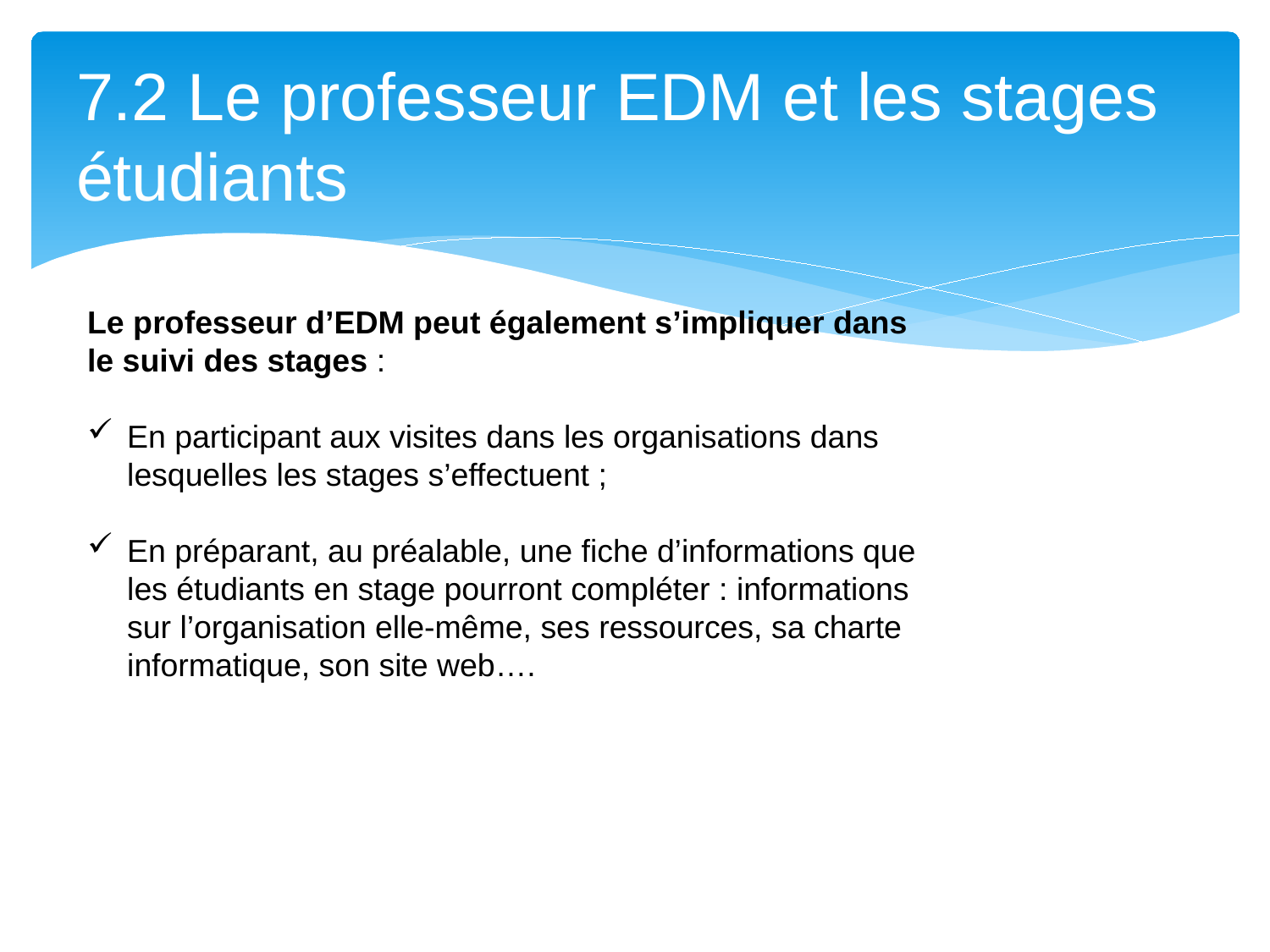

# 7.2 Le professeur EDM et les stages étudiants
Le professeur d’EDM peut également s’impliquer dans le suivi des stages :

En participant aux visites dans les organisations dans lesquelles les stages s’effectuent ;

En préparant, au préalable, une fiche d’informations que les étudiants en stage pourront compléter : informations sur l’organisation elle-même, ses ressources, sa charte informatique, son site web….